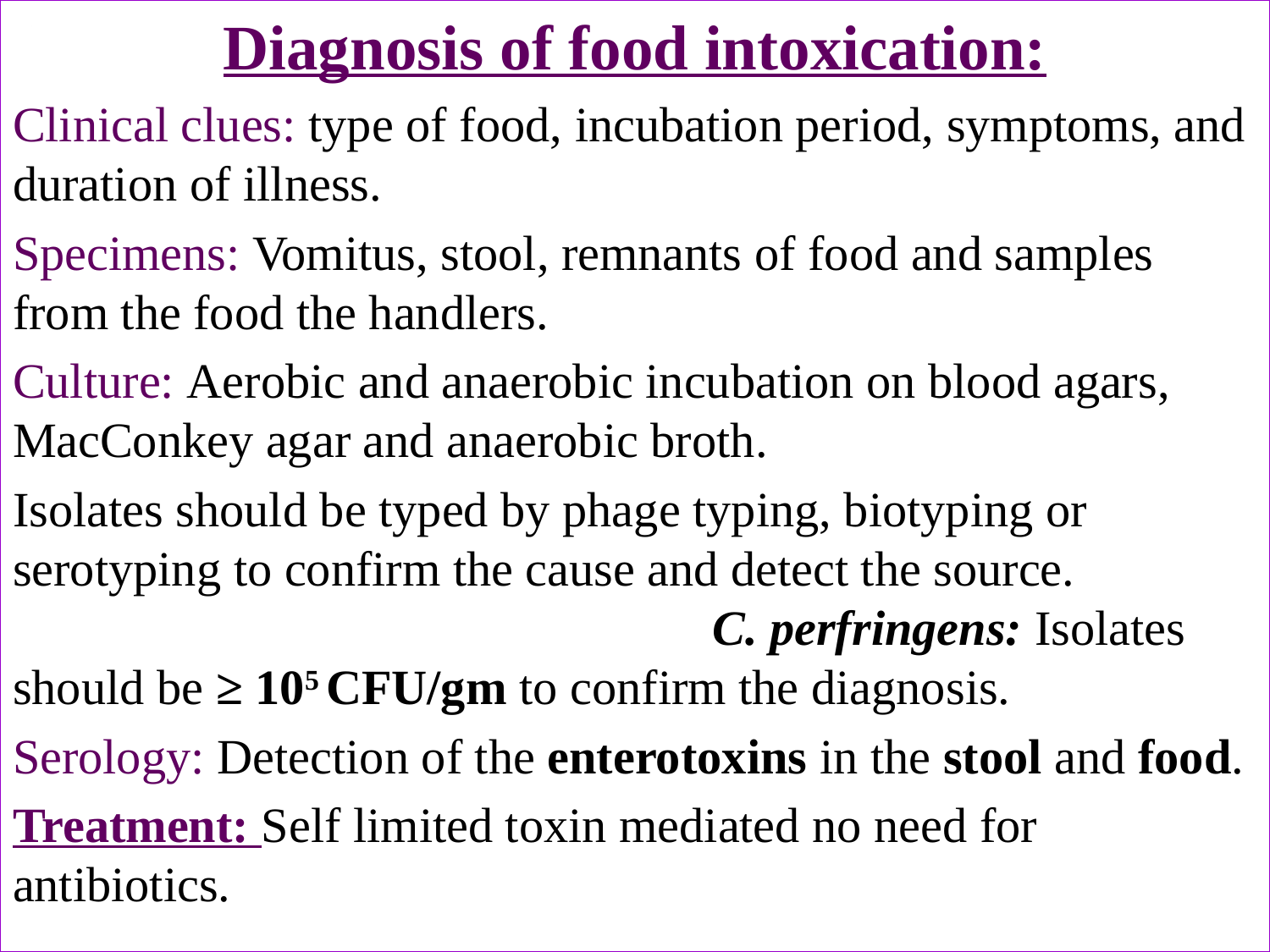

Diagnosis of food intoxication:
Clinical clues: type of food, incubation period, symptoms, and duration of illness.
Specimens: Vomitus, stool, remnants of food and samples from the food the handlers.
Culture: Aerobic and anaerobic incubation on blood agars, MacConkey agar and anaerobic broth.
Isolates should be typed by phage typing, biotyping or serotyping to confirm the cause and detect the source.                                                                        C. perfringens: Isolates should be ≥ 105 CFU/gm to confirm the diagnosis.
Serology: Detection of the enterotoxins in the stool and food.
Treatment: Self limited toxin mediated no need for antibiotics.
# N